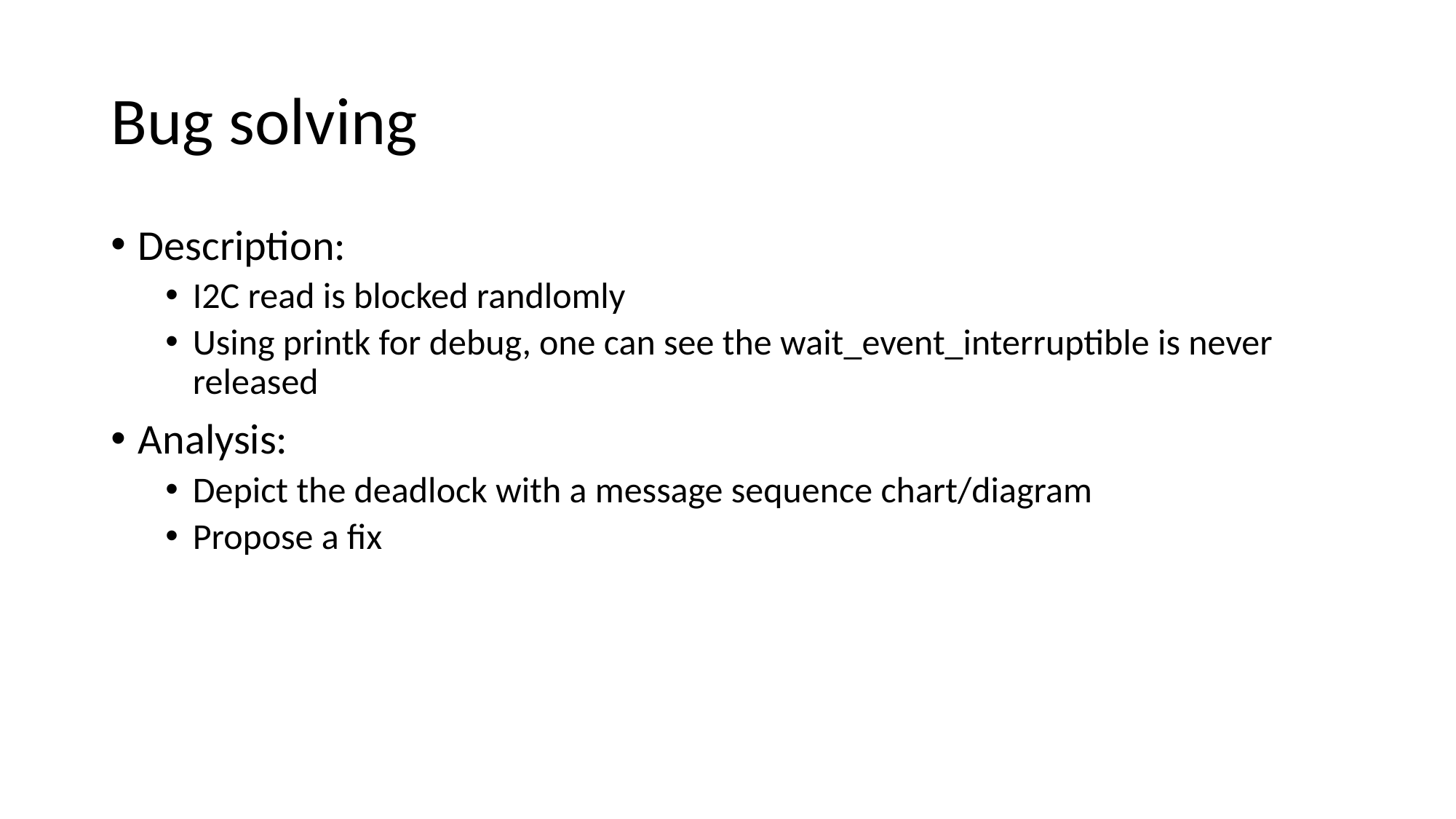

# Bug solving
Description:
I2C read is blocked randlomly
Using printk for debug, one can see the wait_event_interruptible is never released
Analysis:
Depict the deadlock with a message sequence chart/diagram
Propose a fix